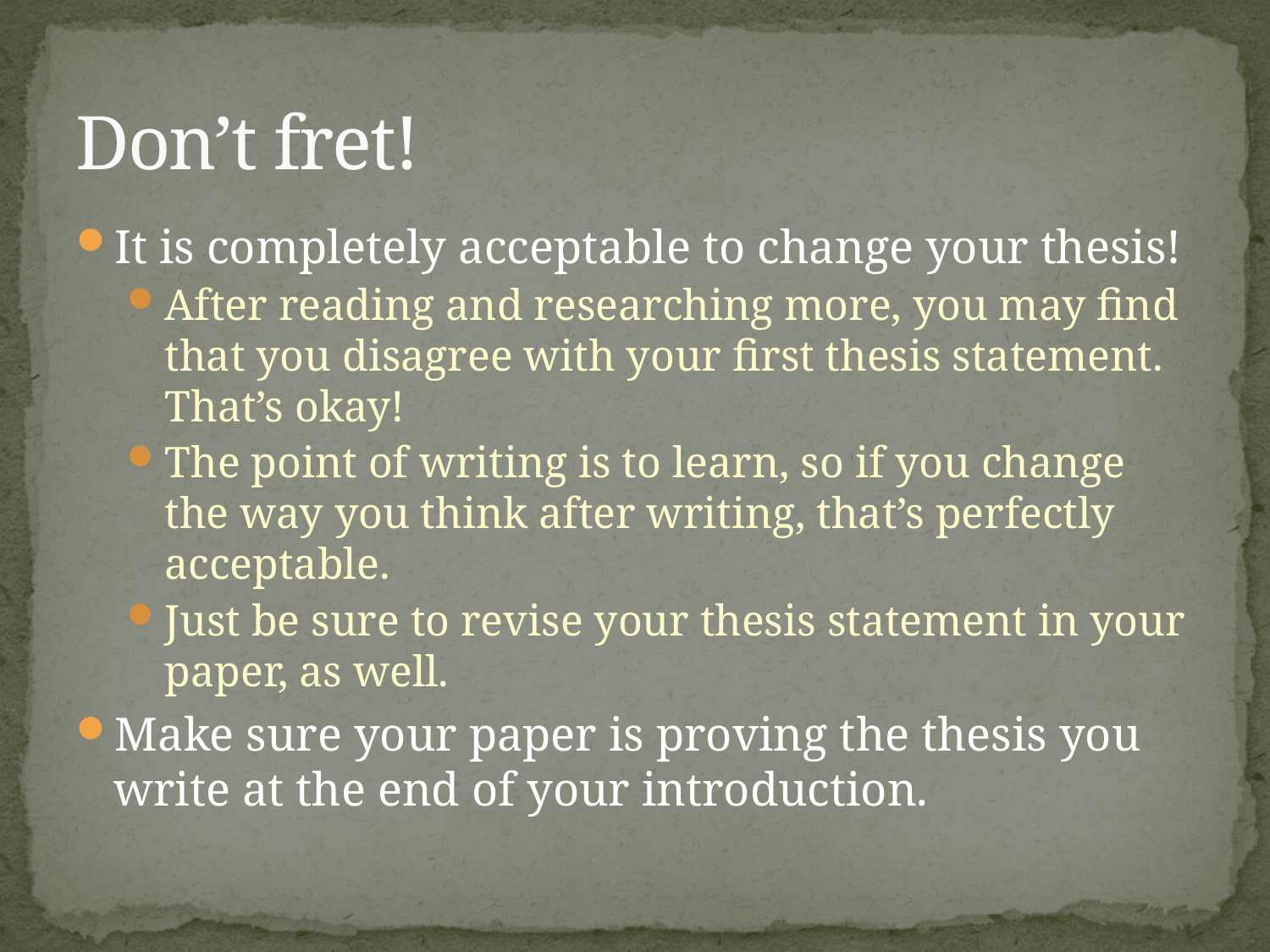

# Don’t fret!
It is completely acceptable to change your thesis!
After reading and researching more, you may find that you disagree with your first thesis statement. That’s okay!
The point of writing is to learn, so if you change the way you think after writing, that’s perfectly acceptable.
Just be sure to revise your thesis statement in your paper, as well.
Make sure your paper is proving the thesis you write at the end of your introduction.